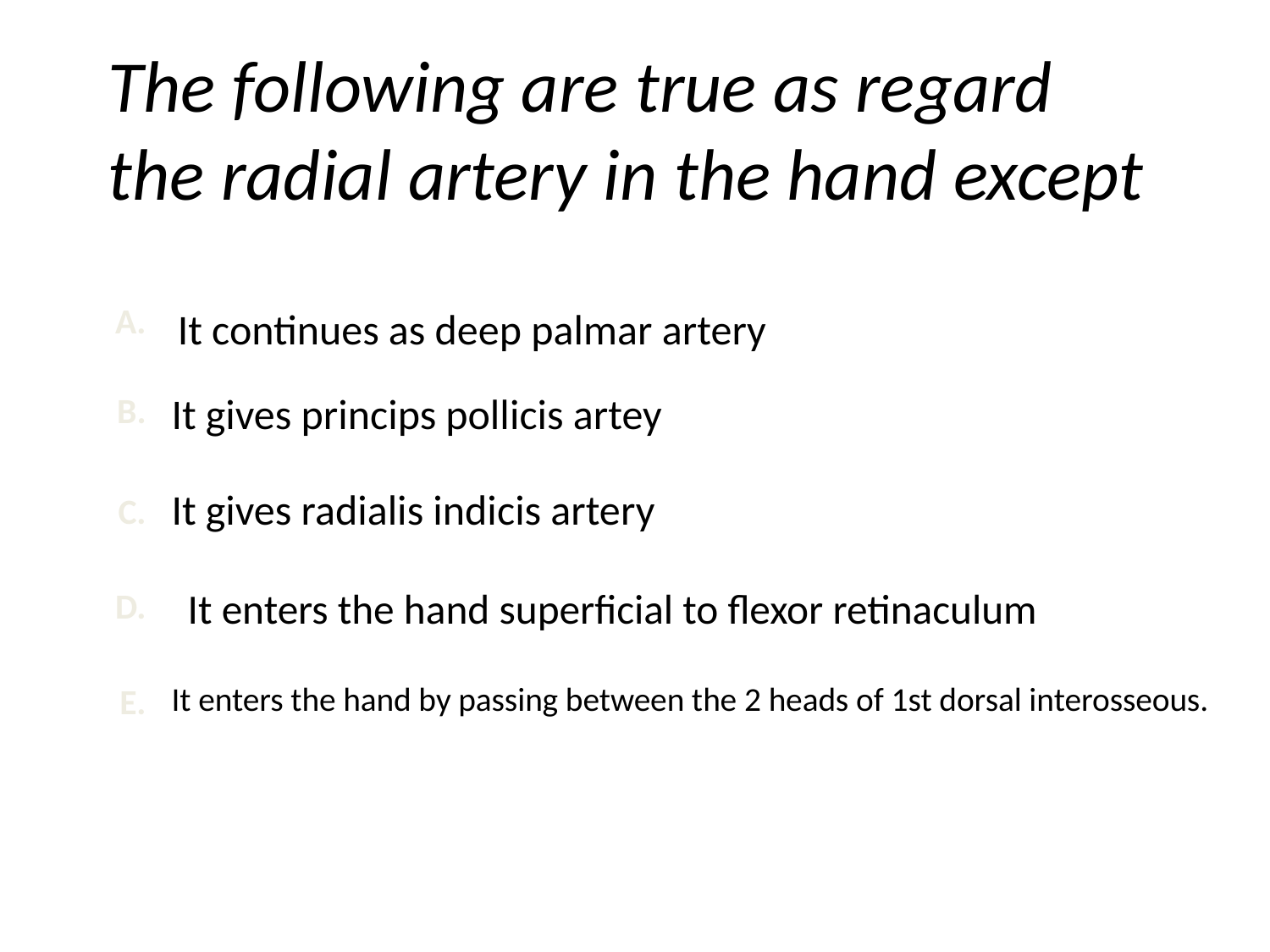

# The following are true as regard the radial artery in the hand except
It continues as deep palmar artery
It gives princips pollicis artey
It gives radialis indicis artery
It enters the hand superficial to flexor retinaculum
It enters the hand by passing between the 2 heads of 1st dorsal interosseous.